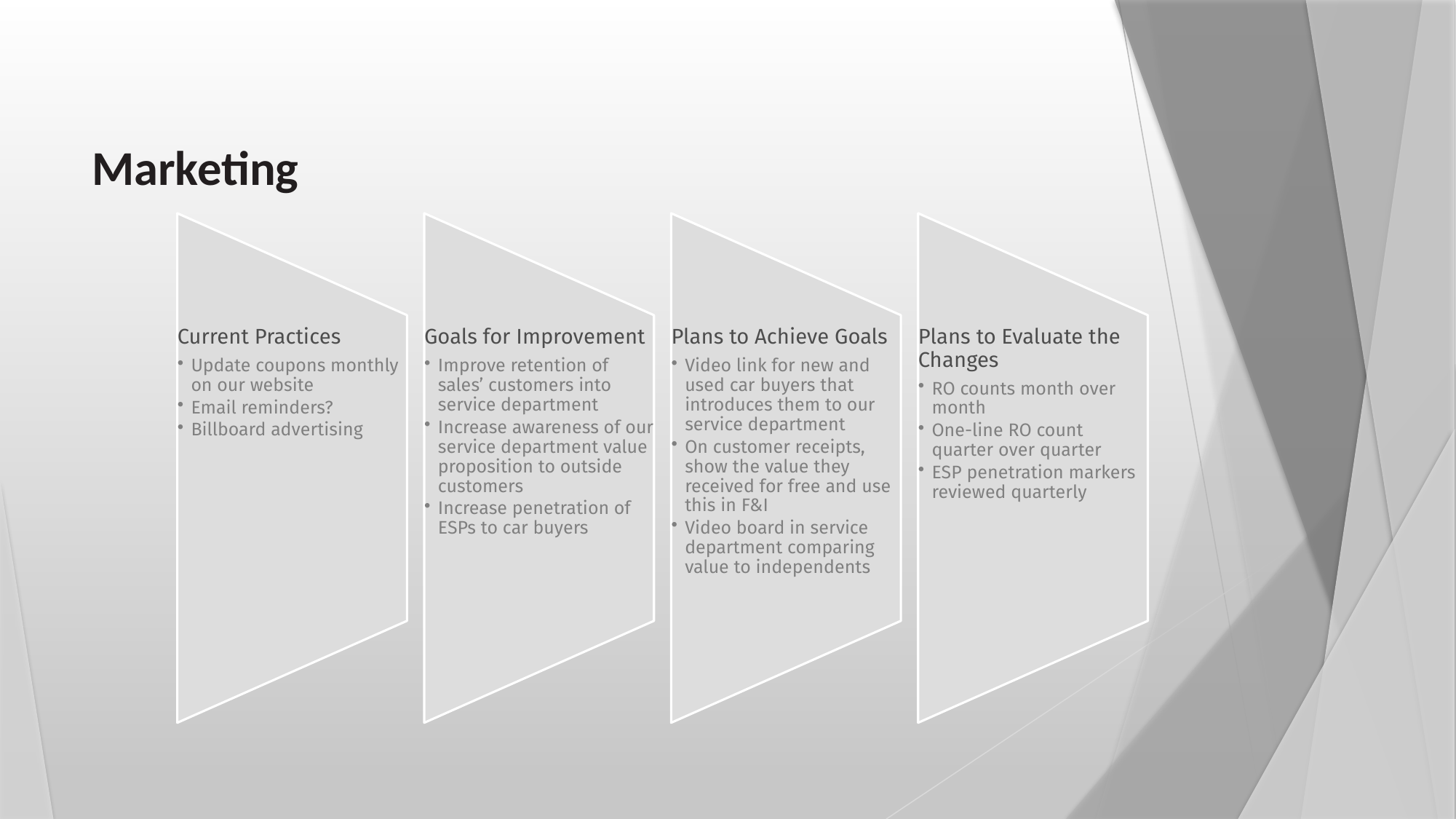

# Marketing
Current Practices
Update coupons monthly on our website
Email reminders?
Billboard advertising
Goals for Improvement
Improve retention of sales’ customers into service department
Increase awareness of our service department value proposition to outside customers
Increase penetration of ESPs to car buyers

Plans to Achieve Goals
Video link for new and used car buyers that introduces them to our service department
On customer receipts, show the value they received for free and use this in F&I
Video board in service department comparing value to independents
Plans to Evaluate the Changes
RO counts month over month
One-line RO count quarter over quarter
ESP penetration markers reviewed quarterly